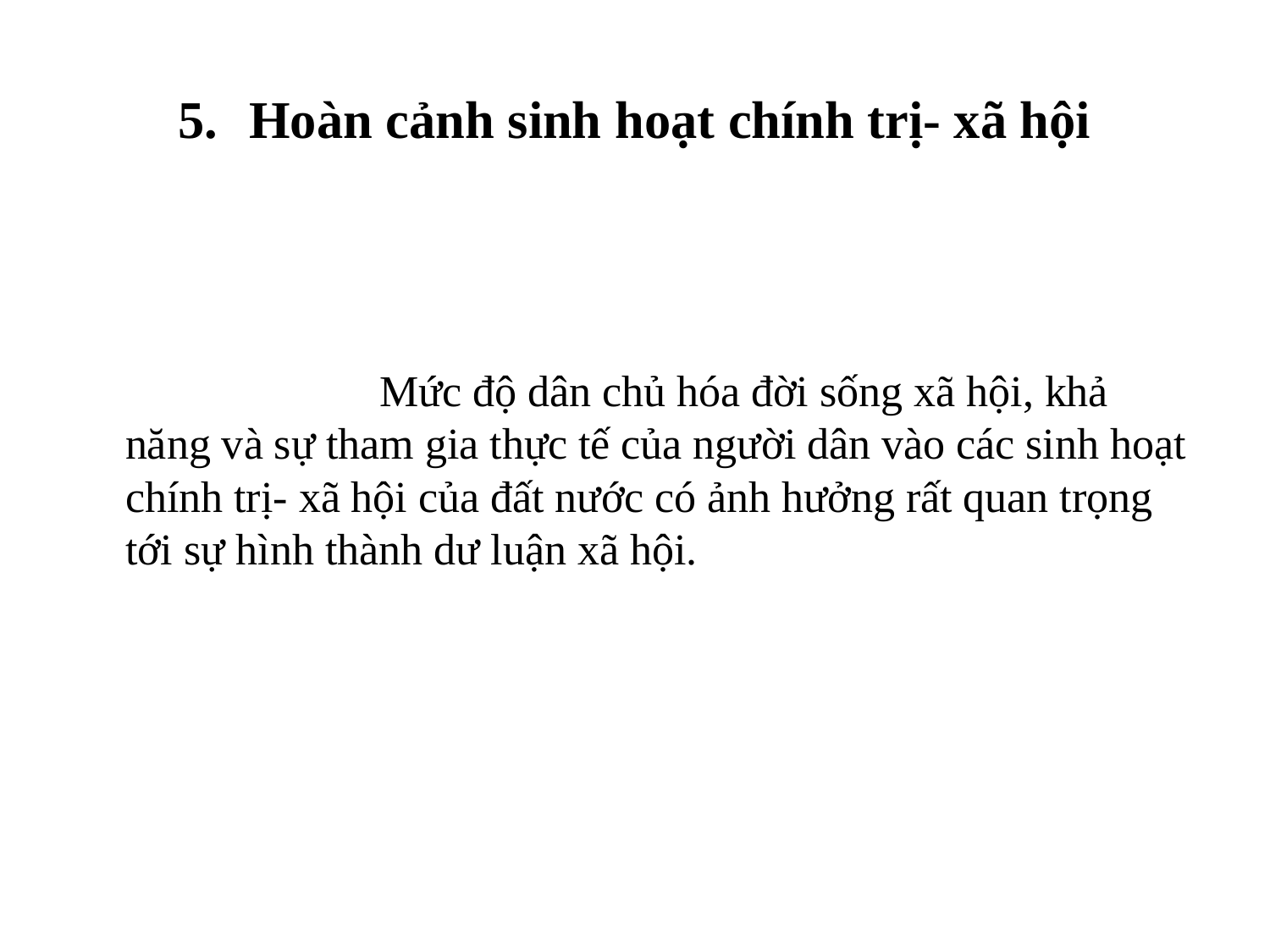

# Hoàn cảnh sinh hoạt chính trị- xã hội
			Mức độ dân chủ hóa đời sống xã hội, khả năng và sự tham gia thực tế của người dân vào các sinh hoạt chính trị- xã hội của đất nước có ảnh hưởng rất quan trọng tới sự hình thành dư luận xã hội.